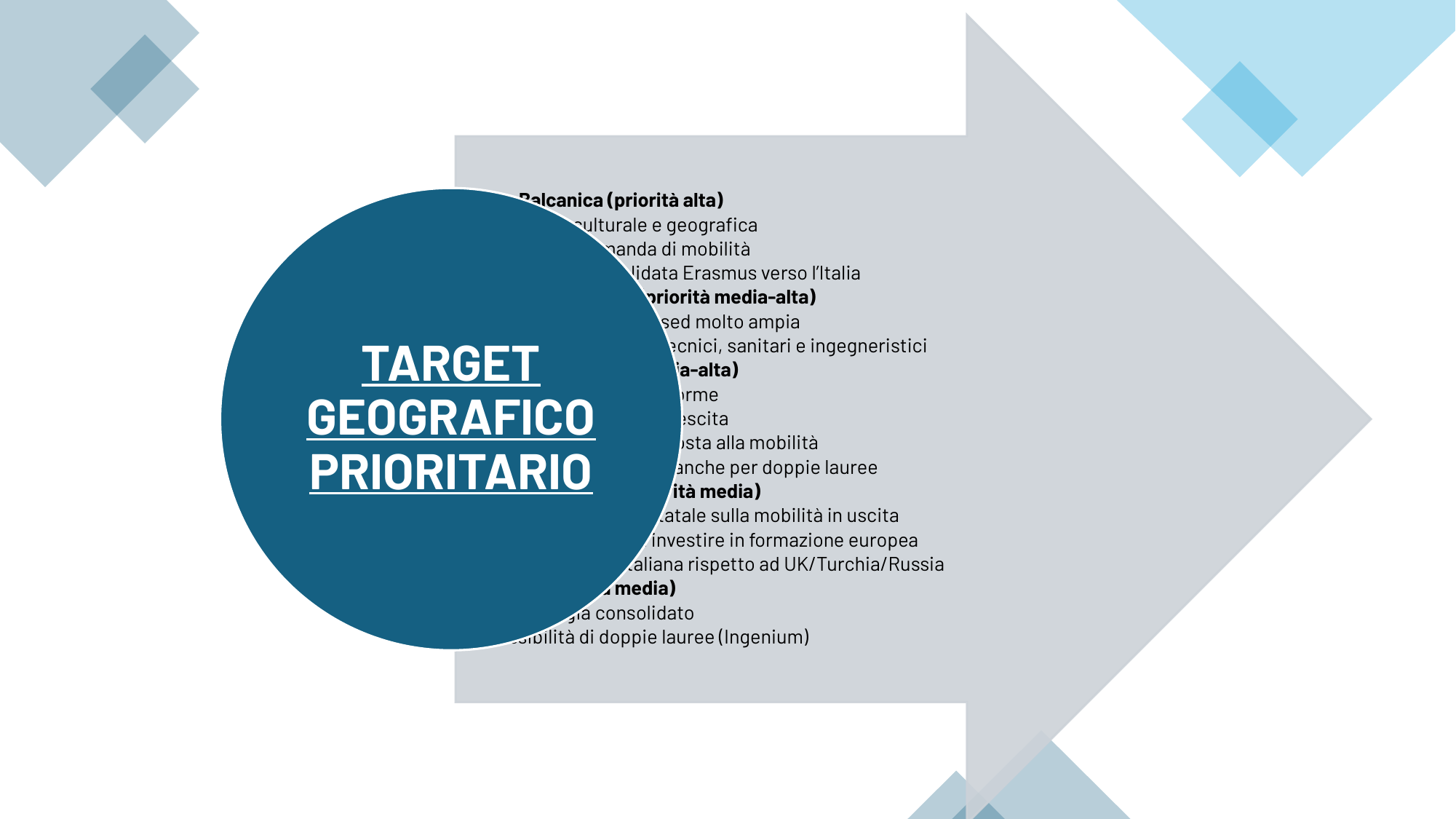

Area Balcanica (priorità alta)
Vicinanza culturale e geografica
Crescente domanda di mobilità
Tradizione consolidata Erasmus verso l’Italia
Area Mediterranea (priorità media-alta)
Gioventù student-based molto ampia
Interesse a percorsi tecnici, sanitari e ingegneristici
Area Asia (priorità media-alta)
demograficamente enorme
economicamente in crescita
culturalmente predisposta alla mobilità
interessata all’Europa anche per doppie lauree
Area Centro Asia (priorità media)
forte investimento statale sulla mobilità in uscita
famiglie disposte a investire in formazione europea
vuoto di offerta italiana rispetto ad UK/Turchia/Russia
Europa (priorità media)
Erasmus già consolidato
Possibilità di doppie lauree (Ingenium)
TARGET GEOGRAFICO PRIORITARIO